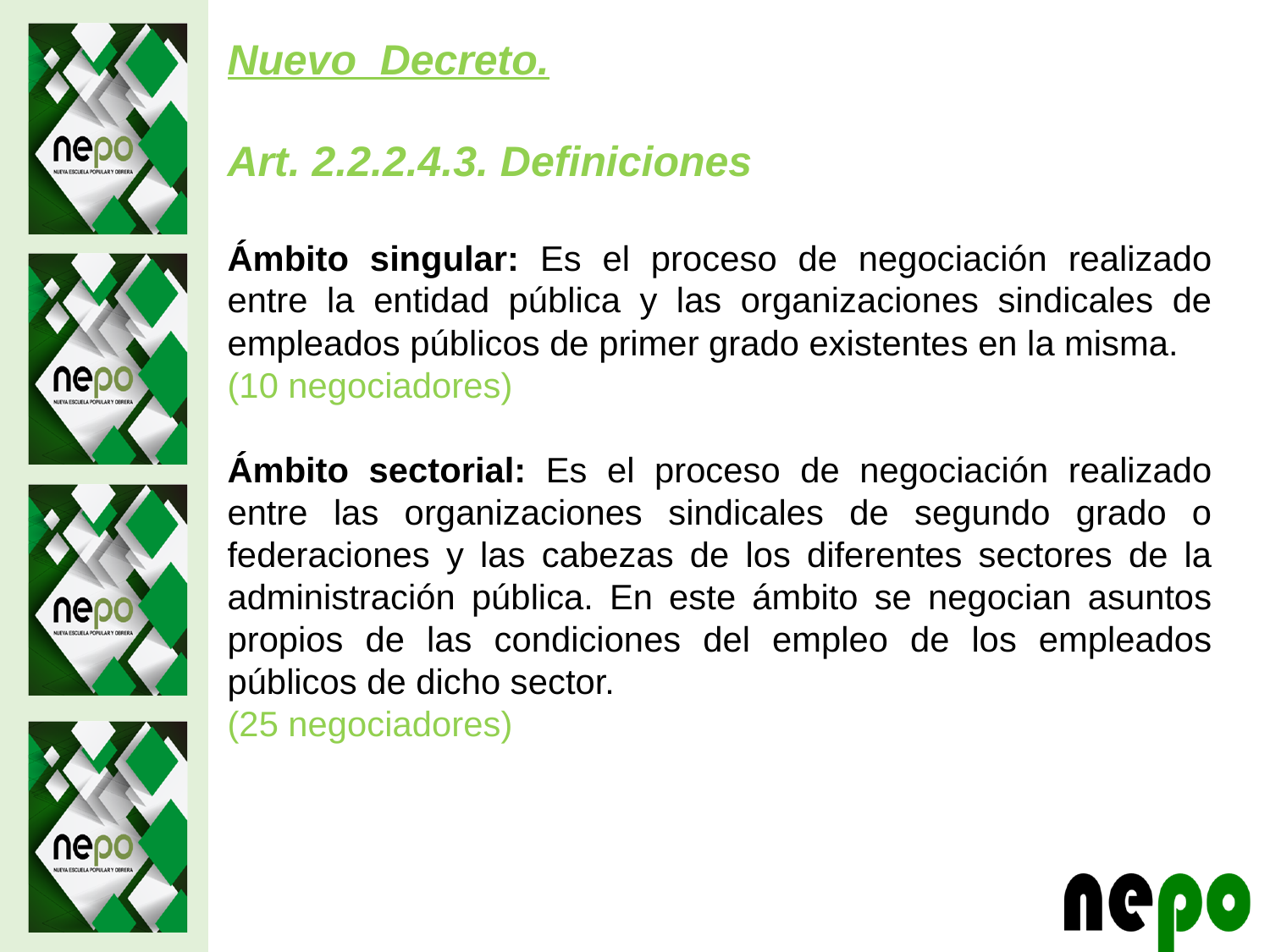

Nuevo  Decreto.

Art. 2.2.2.4.3. Definiciones

Ámbito singular: Es el proceso de negociación realizado entre la entidad pública y las organizaciones sindicales de empleados públicos de primer grado existentes en la misma.
(10 negociadores)

Ámbito sectorial: Es el proceso de negociación realizado entre las organizaciones sindicales de segundo grado o federaciones y las cabezas de los diferentes sectores de la administración pública. En este ámbito se negocian asuntos propios de las condiciones del empleo de los empleados públicos de dicho sector.
(25 negociadores)